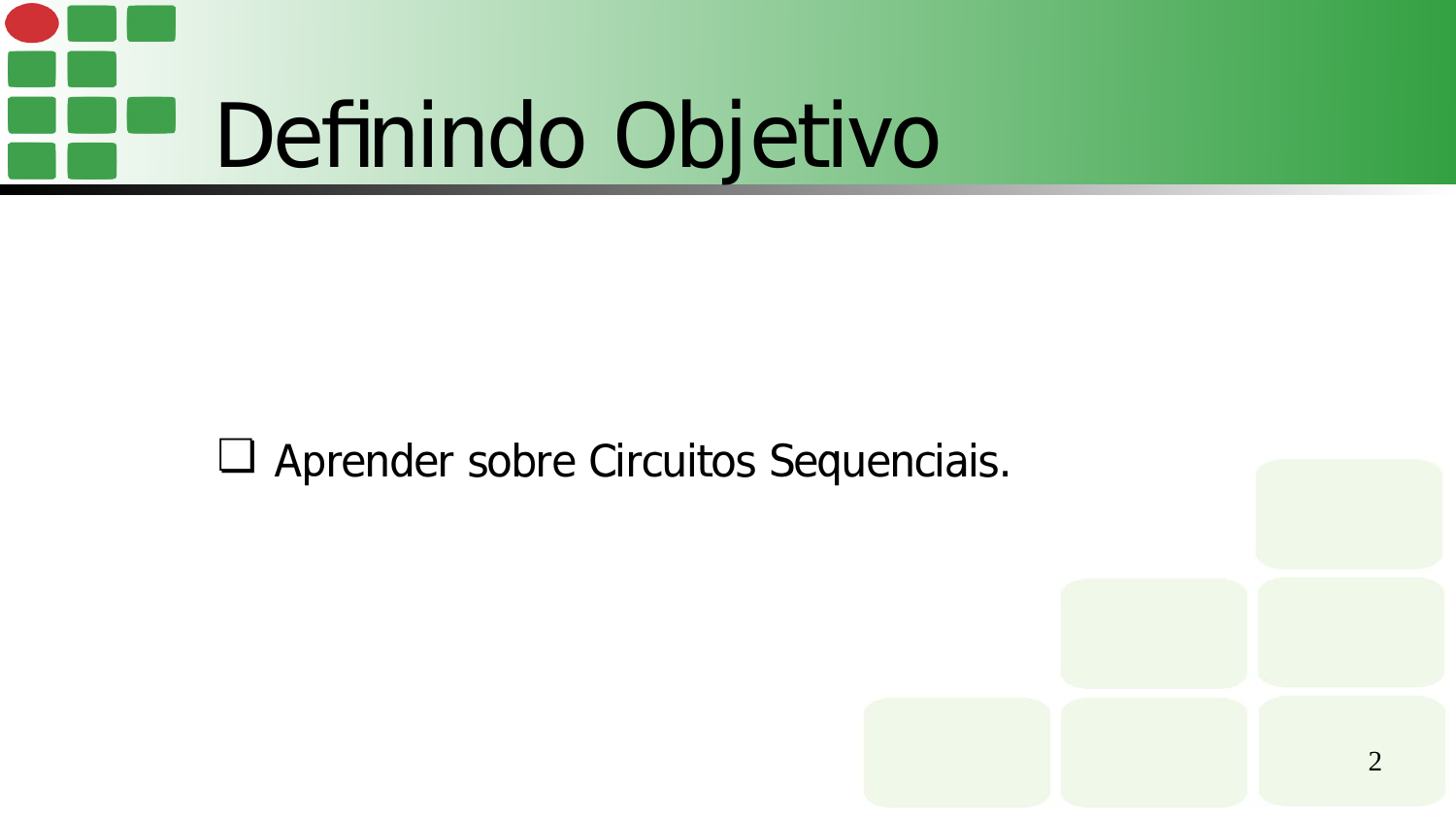

Definindo Objetivo

Aprender sobre Circuitos Sequenciais.

2